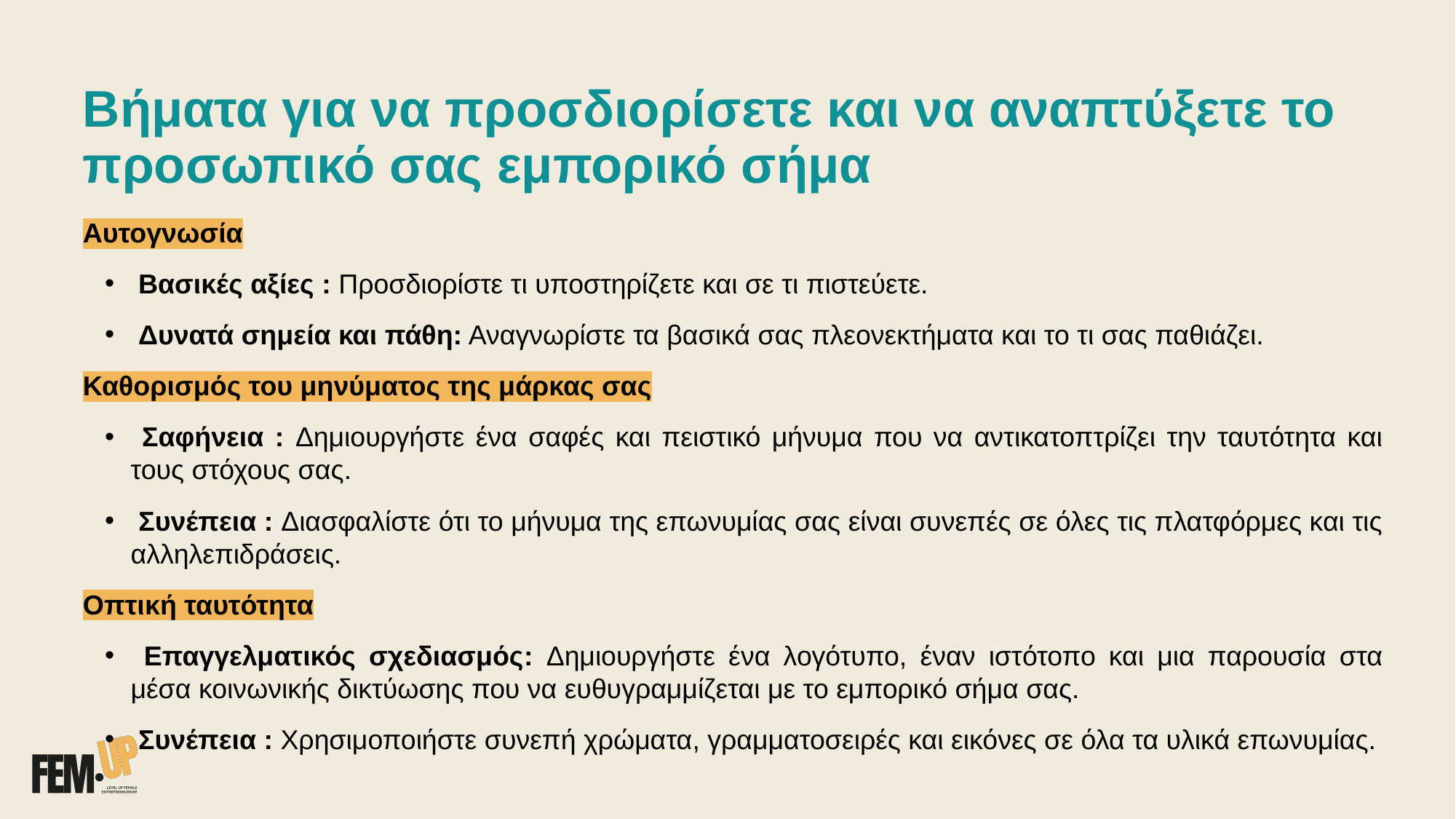

# Βήματα για να προσδιορίσετε και να αναπτύξετε το προσωπικό σας εμπορικό σήμα
Αυτογνωσία
 Βασικές αξίες : Προσδιορίστε τι υποστηρίζετε και σε τι πιστεύετε.
 Δυνατά σημεία και πάθη: Αναγνωρίστε τα βασικά σας πλεονεκτήματα και το τι σας παθιάζει.
Καθορισμός του μηνύματος της μάρκας σας
 Σαφήνεια : Δημιουργήστε ένα σαφές και πειστικό μήνυμα που να αντικατοπτρίζει την ταυτότητα και τους στόχους σας.
 Συνέπεια : Διασφαλίστε ότι το μήνυμα της επωνυμίας σας είναι συνεπές σε όλες τις πλατφόρμες και τις αλληλεπιδράσεις.
Οπτική ταυτότητα
 Επαγγελματικός σχεδιασμός: Δημιουργήστε ένα λογότυπο, έναν ιστότοπο και μια παρουσία στα μέσα κοινωνικής δικτύωσης που να ευθυγραμμίζεται με το εμπορικό σήμα σας.
 Συνέπεια : Χρησιμοποιήστε συνεπή χρώματα, γραμματοσειρές και εικόνες σε όλα τα υλικά επωνυμίας.